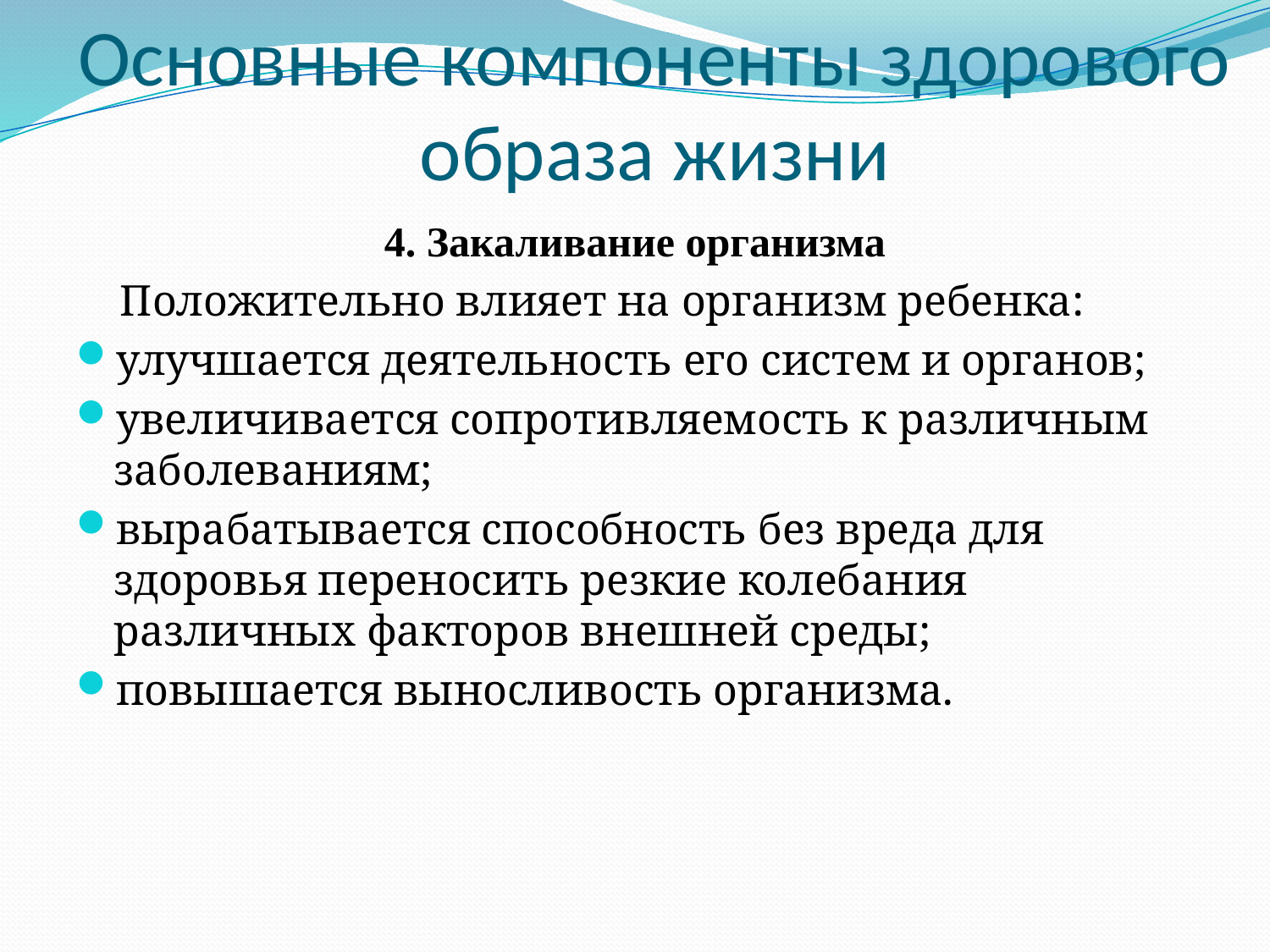

Основные компоненты здорового образа жизни

4. Закаливание организма
    Положительно влияет на организм ребенка:
улучшается деятельность его систем и органов;
увеличивается сопротивляемость к различным заболеваниям;
вырабатывается способность без вреда для здоровья переносить резкие колебания различных факторов внешней среды;
повышается выносливость организма.